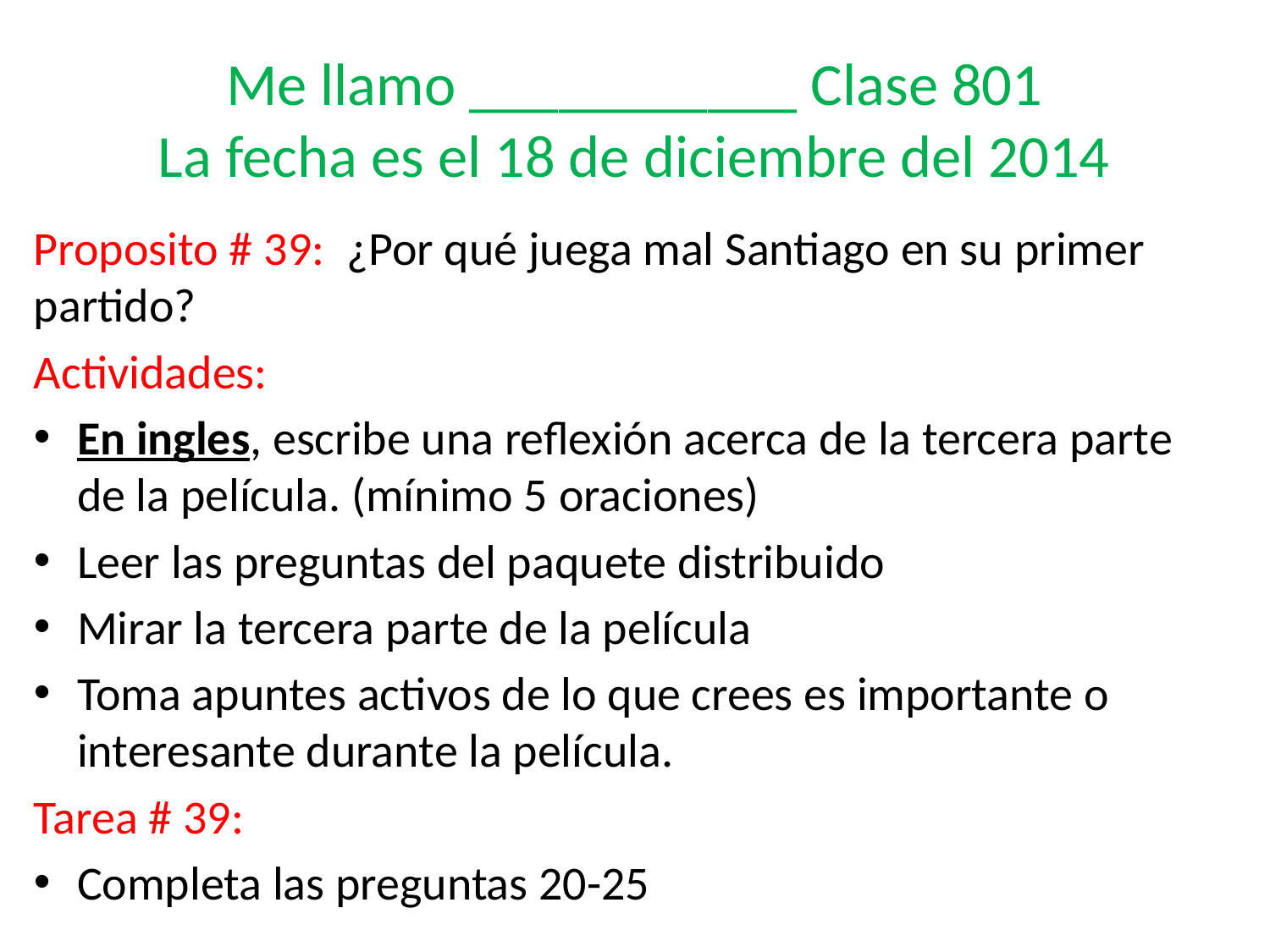

# Me llamo ___________ Clase 801 La fecha es el 18 de diciembre del 2014
Proposito # 39:  ¿Por qué juega mal Santiago en su primer partido?
Actividades:
En ingles, escribe una reflexión acerca de la tercera parte de la película. (mínimo 5 oraciones)
Leer las preguntas del paquete distribuido
Mirar la tercera parte de la película
Toma apuntes activos de lo que crees es importante o interesante durante la película.
Tarea # 39:
Completa las preguntas 20-25